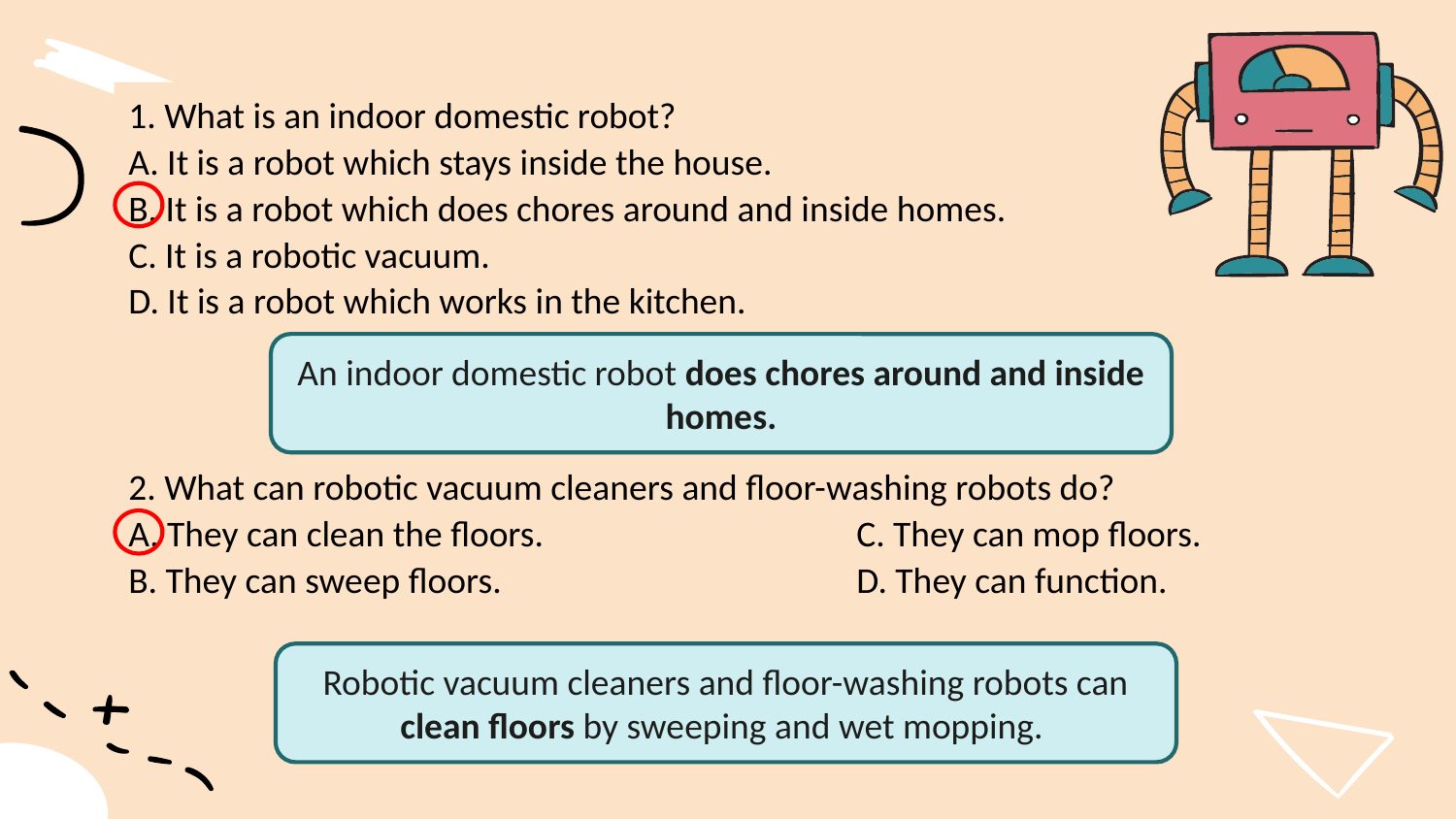

1. What is an indoor domestic robot?
A. It is a robot which stays inside the house.
B. It is a robot which does chores around and inside homes.
C. It is a robotic vacuum.
D. It is a robot which works in the kitchen.

2. What can robotic vacuum cleaners and floor-washing robots do?
A. They can clean the floors.			C. They can mop floors.
B. They can sweep floors. 			D. They can function.

An indoor domestic robot does chores around and inside homes.

Robotic vacuum cleaners and floor-washing robots can clean floors by sweeping and wet mopping.